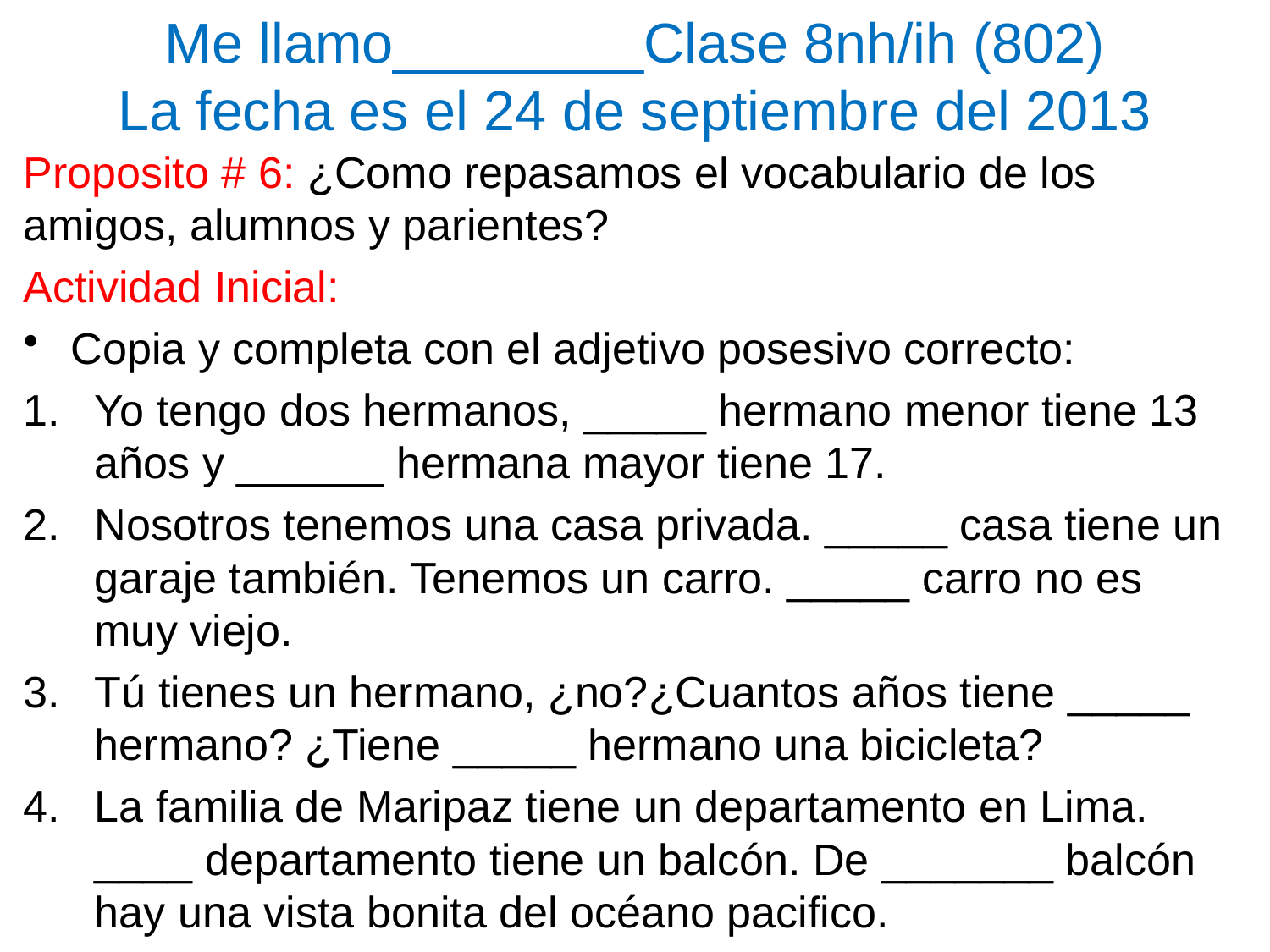

# Me llamo________Clase 8nh/ih (802) La fecha es el 24 de septiembre del 2013
Proposito # 6: ¿Como repasamos el vocabulario de los amigos, alumnos y parientes?
Actividad Inicial:
Copia y completa con el adjetivo posesivo correcto:
Yo tengo dos hermanos, _____ hermano menor tiene 13 años y ______ hermana mayor tiene 17.
Nosotros tenemos una casa privada. _____ casa tiene un garaje también. Tenemos un carro. _____ carro no es muy viejo.
Tú tienes un hermano, ¿no?¿Cuantos años tiene _____ hermano? ¿Tiene _____ hermano una bicicleta?
La familia de Maripaz tiene un departamento en Lima. ____ departamento tiene un balcón. De _______ balcón hay una vista bonita del océano pacifico.